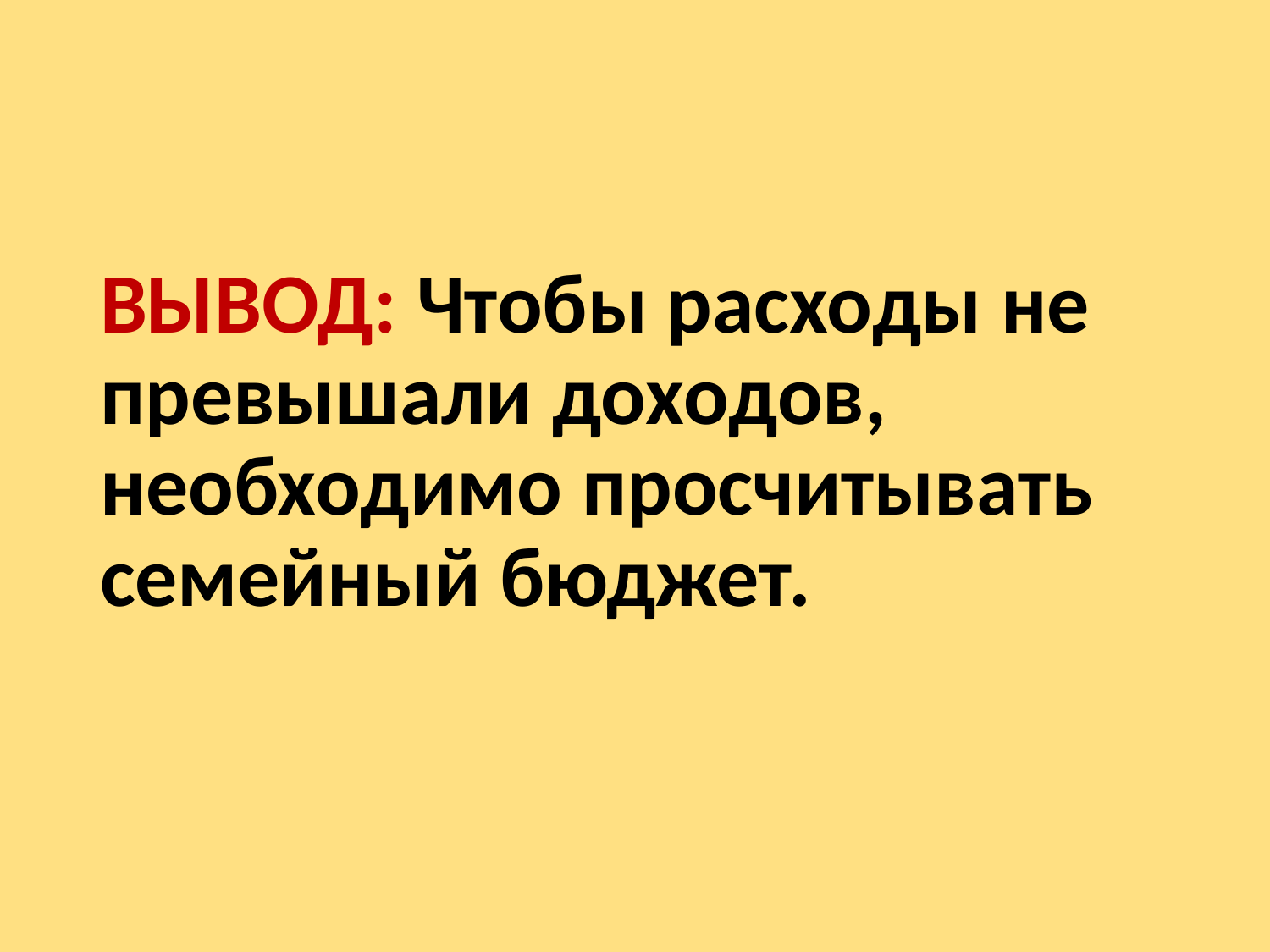

#
ВЫВОД: Чтобы расходы не превышали доходов, необходимо просчитывать семейный бюджет.